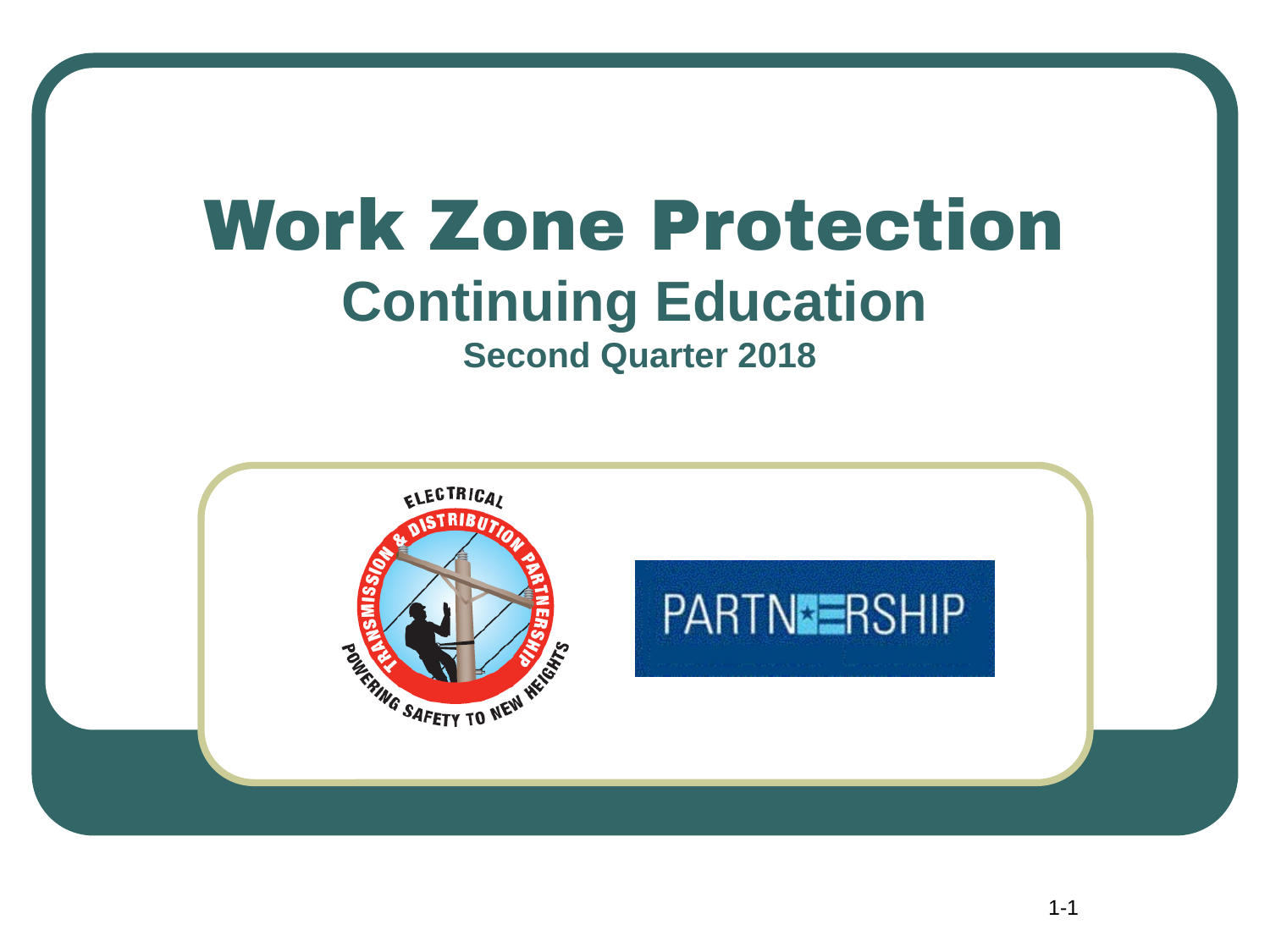

# Work Zone Protection Continuing Education Second Quarter 2018
1-1